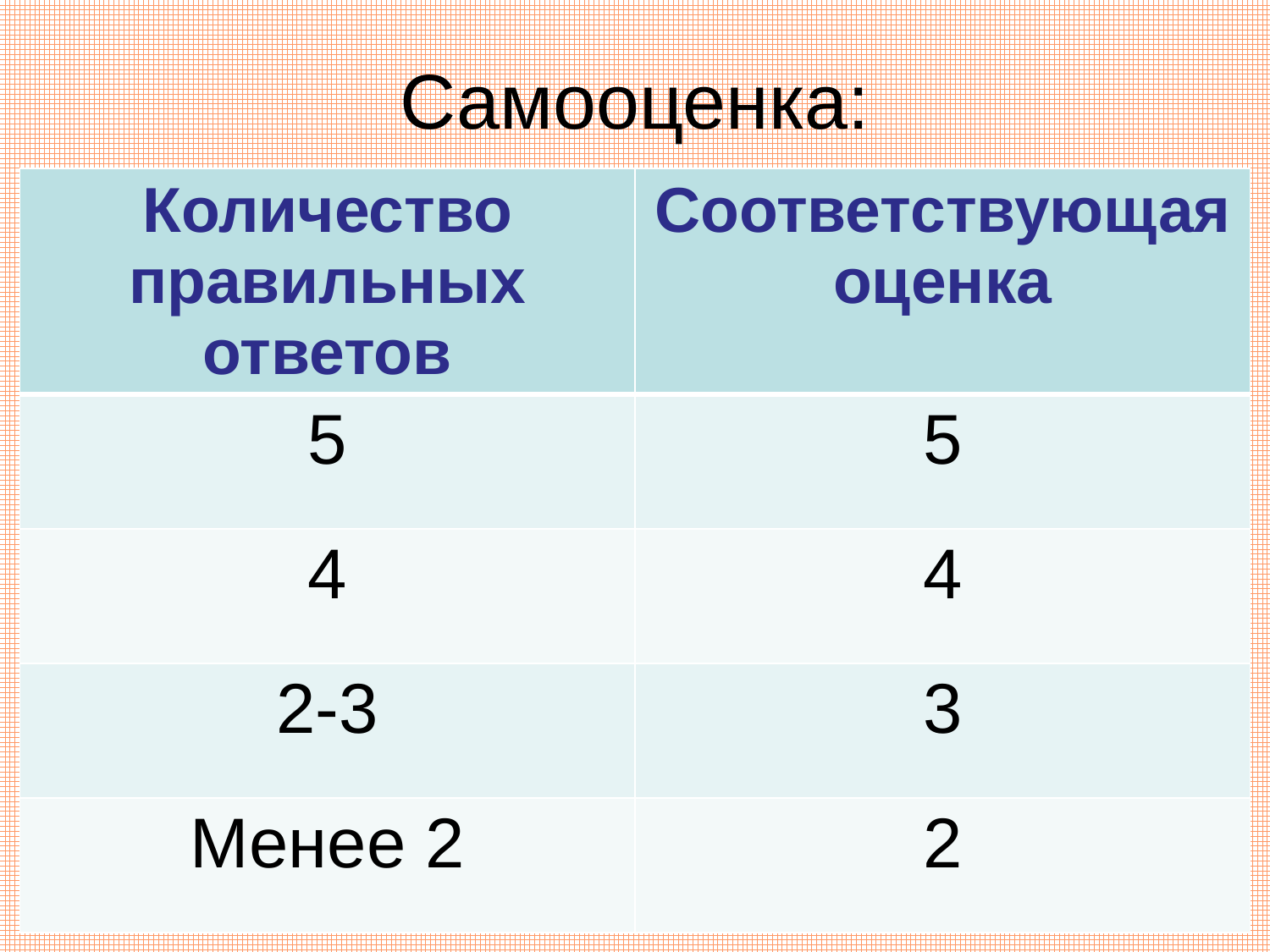

# Самооценка:
| Количество правильных ответов | Соответствующая оценка |
| --- | --- |
| 5 | 5 |
| 4 | 4 |
| 2-3 | 3 |
| Менее 2 | 2 |